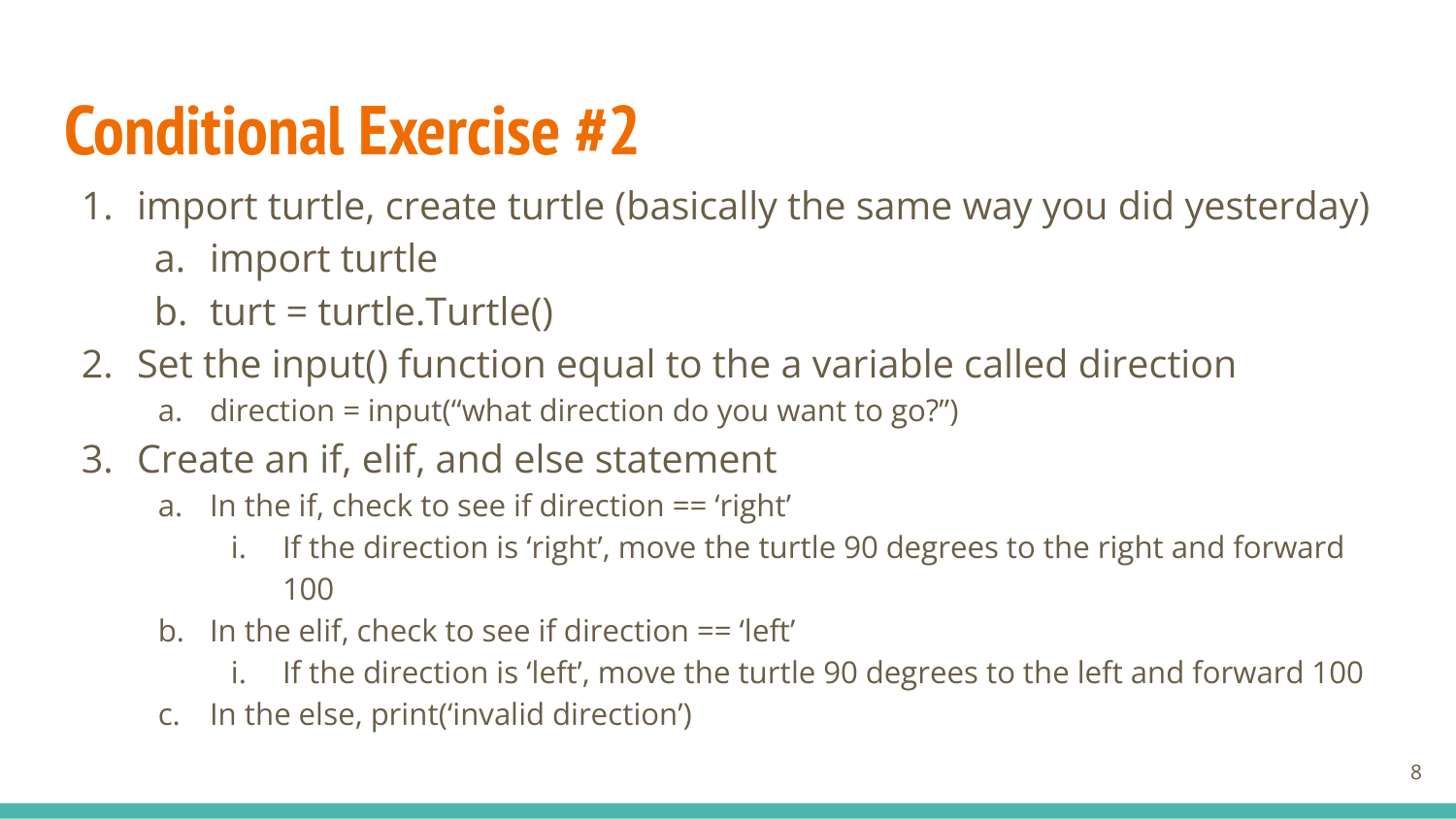

# Conditional Exercise #2
import turtle, create turtle (basically the same way you did yesterday)
import turtle
turt = turtle.Turtle()
Set the input() function equal to the a variable called direction
direction = input(“what direction do you want to go?”)
Create an if, elif, and else statement
In the if, check to see if direction == ‘right’
If the direction is ‘right’, move the turtle 90 degrees to the right and forward 100
In the elif, check to see if direction == ‘left’
If the direction is ‘left’, move the turtle 90 degrees to the left and forward 100
In the else, print(‘invalid direction’)
8